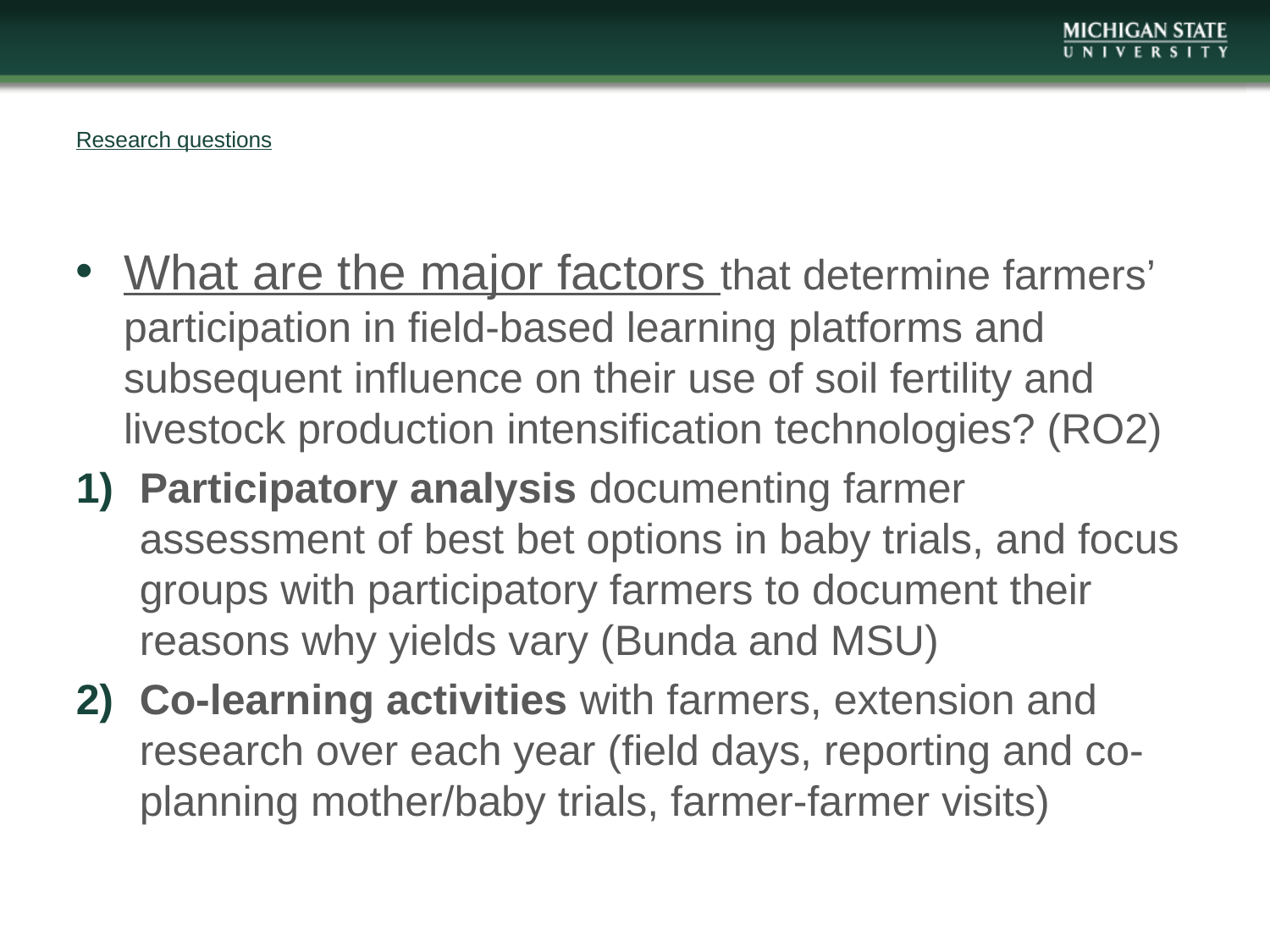

# Research questions
What are the major factors that determine farmers’ participation in field-based learning platforms and subsequent influence on their use of soil fertility and livestock production intensification technologies? (RO2)
Participatory analysis documenting farmer assessment of best bet options in baby trials, and focus groups with participatory farmers to document their reasons why yields vary (Bunda and MSU)
Co-learning activities with farmers, extension and research over each year (field days, reporting and co-planning mother/baby trials, farmer-farmer visits)